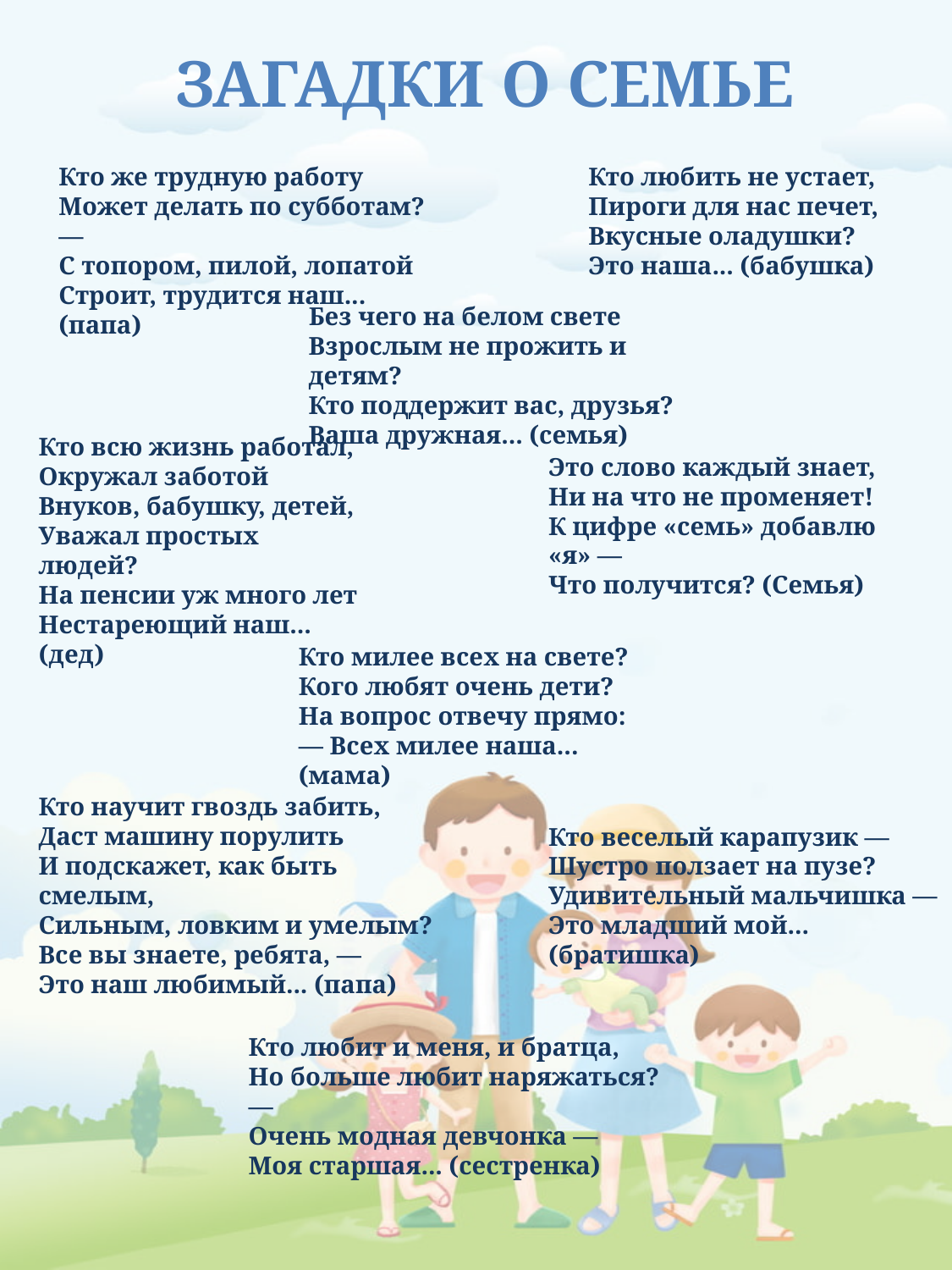

# Загадки о семье
Кто же трудную работу
Может делать по субботам? —
С топором, пилой, лопатой
Строит, трудится наш... (папа)
Кто любить не устает,
Пироги для нас печет,
Вкусные оладушки?
Это наша... (бабушка)
Без чего на белом свете
Взрослым не прожить и детям?
Кто поддержит вас, друзья?
Ваша дружная... (семья)
Кто всю жизнь работал,
Окружал заботой
Внуков, бабушку, детей,
Уважал простых людей?
На пенсии уж много лет
Нестареющий наш... (дед)
Это слово каждый знает,
Ни на что не променяет!
К цифре «семь» добавлю «я» —
Что получится? (Семья)
Кто милее всех на свете?
Кого любят очень дети?
На вопрос отвечу прямо:
— Всех милее наша... (мама)
Кто научит гвоздь забить,
Даст машину порулить
И подскажет, как быть смелым,
Сильным, ловким и умелым?
Все вы знаете, ребята, —
Это наш любимый... (папа)
Кто веселый карапузик —
Шустро ползает на пузе?
Удивительный мальчишка —
Это младший мой... (братишка)
Кто любит и меня, и братца,
Но больше любит наряжаться? —
Очень модная девчонка —
Моя старшая... (сестренка)